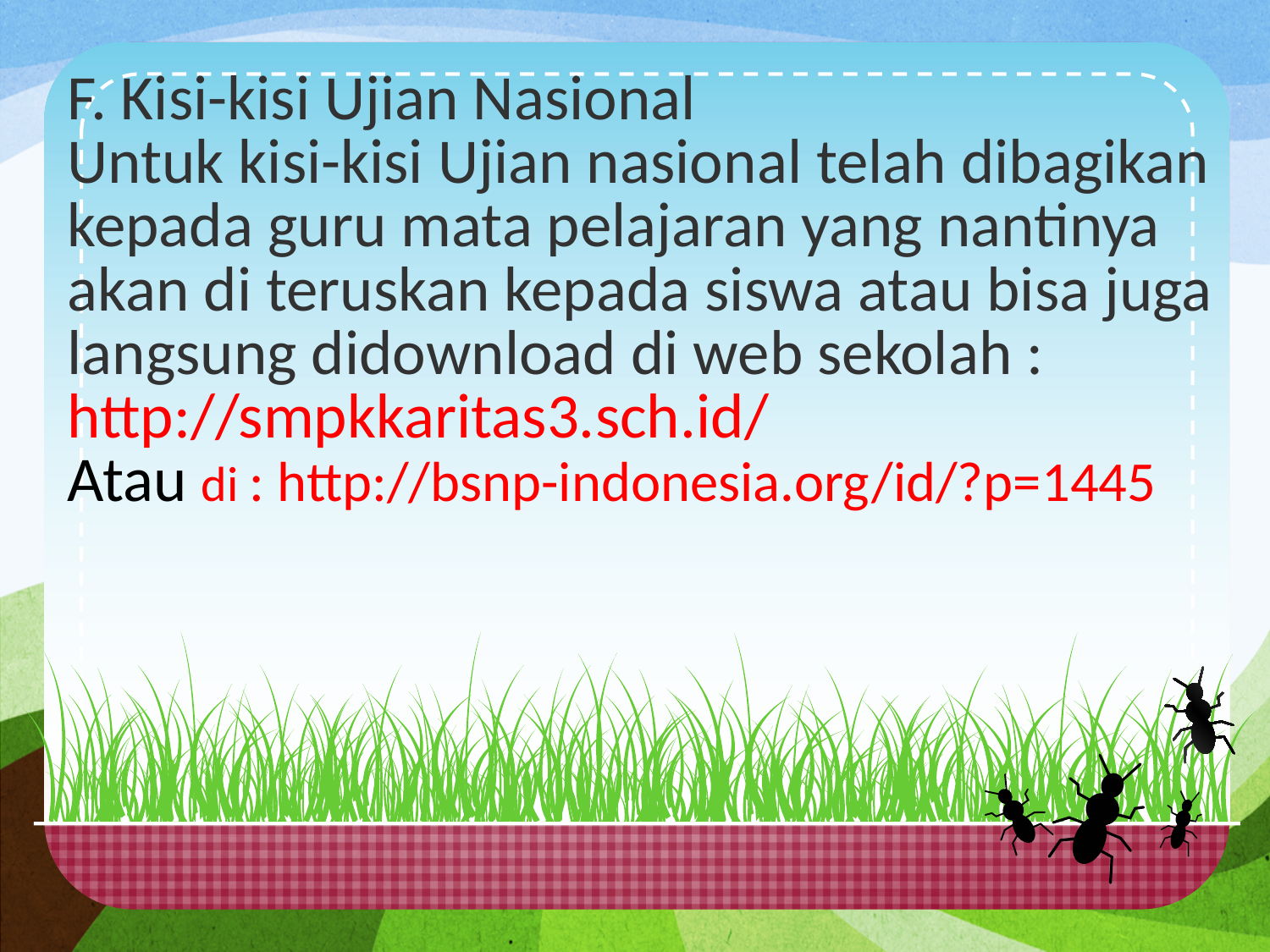

F. Kisi-kisi Ujian Nasional
Untuk kisi-kisi Ujian nasional telah dibagikan kepada guru mata pelajaran yang nantinya akan di teruskan kepada siswa atau bisa juga langsung didownload di web sekolah : http://smpkkaritas3.sch.id/
Atau di : http://bsnp-indonesia.org/id/?p=1445